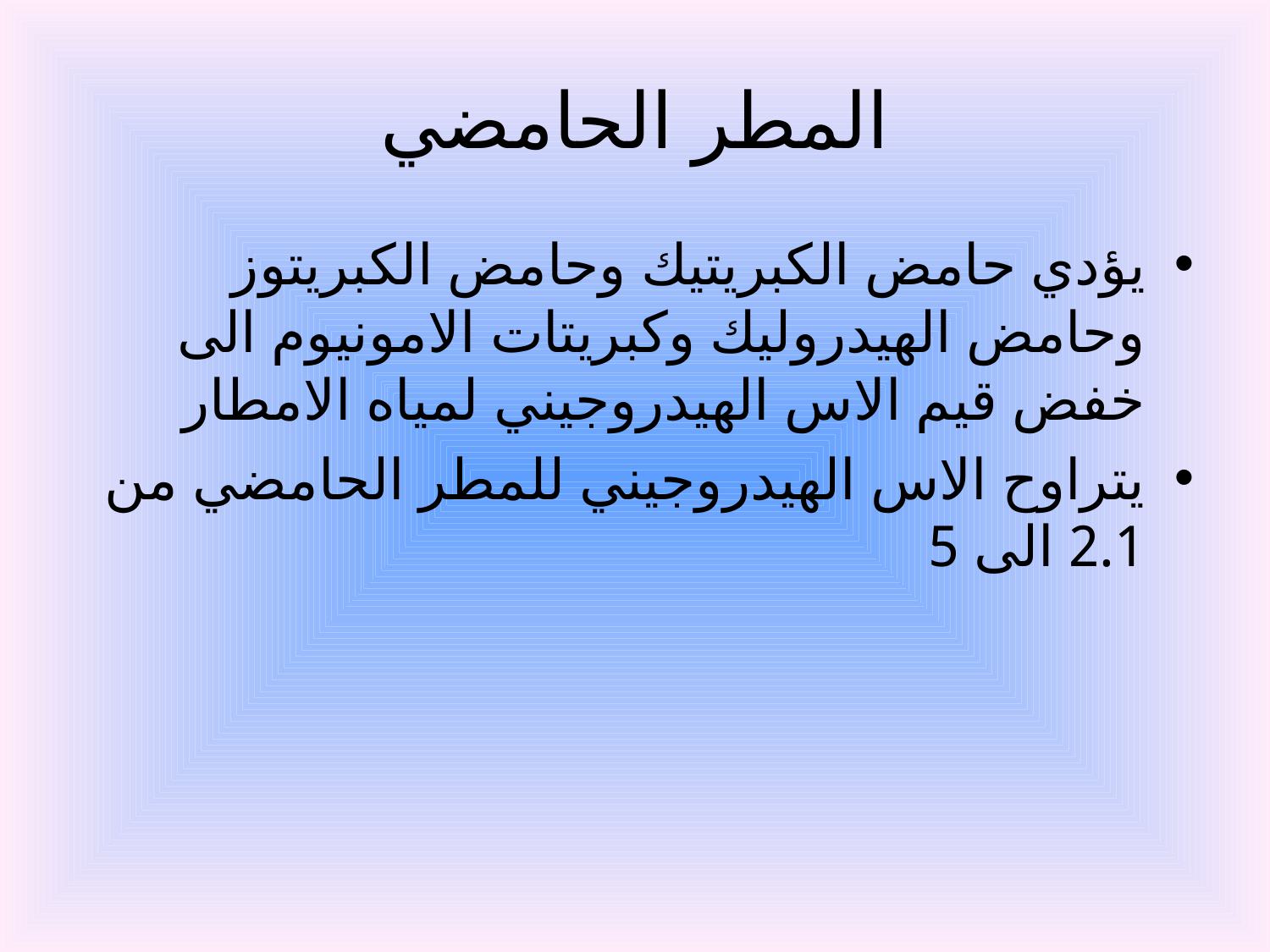

# المطر الحامضي
يؤدي حامض الكبريتيك وحامض الكبريتوز وحامض الهيدروليك وكبريتات الامونيوم الى خفض قيم الاس الهيدروجيني لمياه الامطار
يتراوح الاس الهيدروجيني للمطر الحامضي من 2.1 الى 5